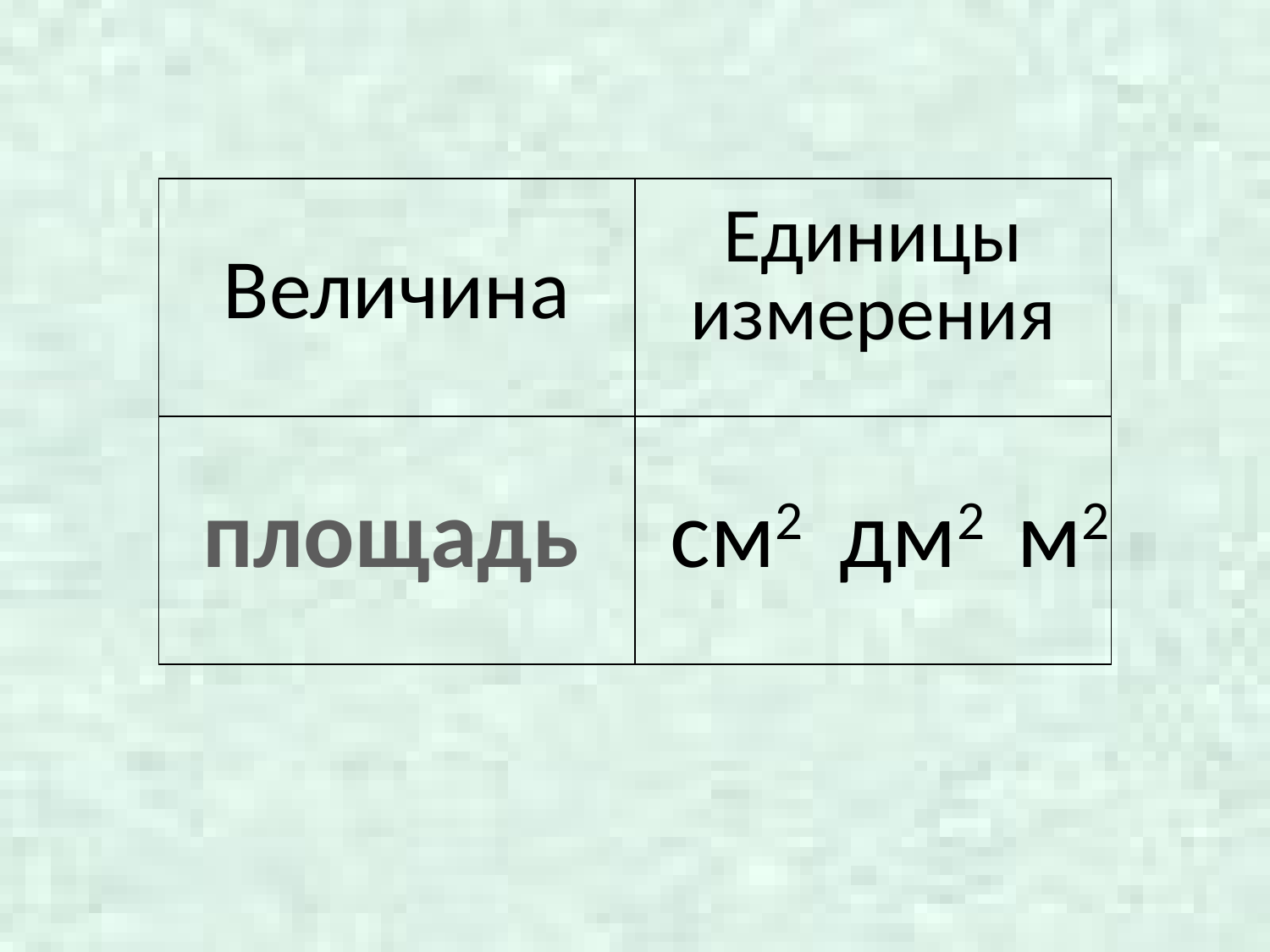

| Величина | Единицы измерения |
| --- | --- |
|  |  |
площадь
см2
дм2
м2